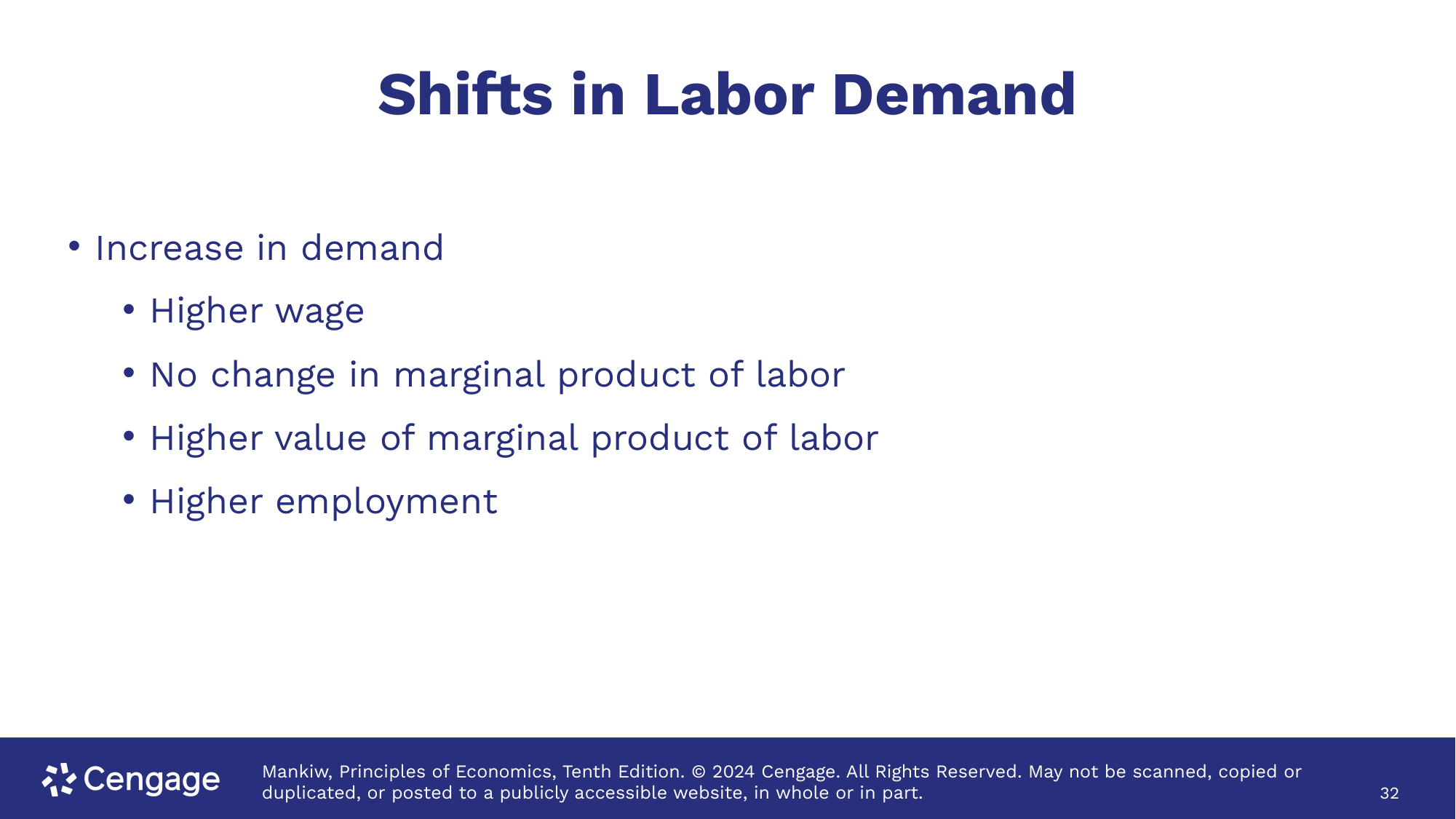

# Shifts in Labor Demand
Increase in demand
Higher wage
No change in marginal product of labor
Higher value of marginal product of labor
Higher employment